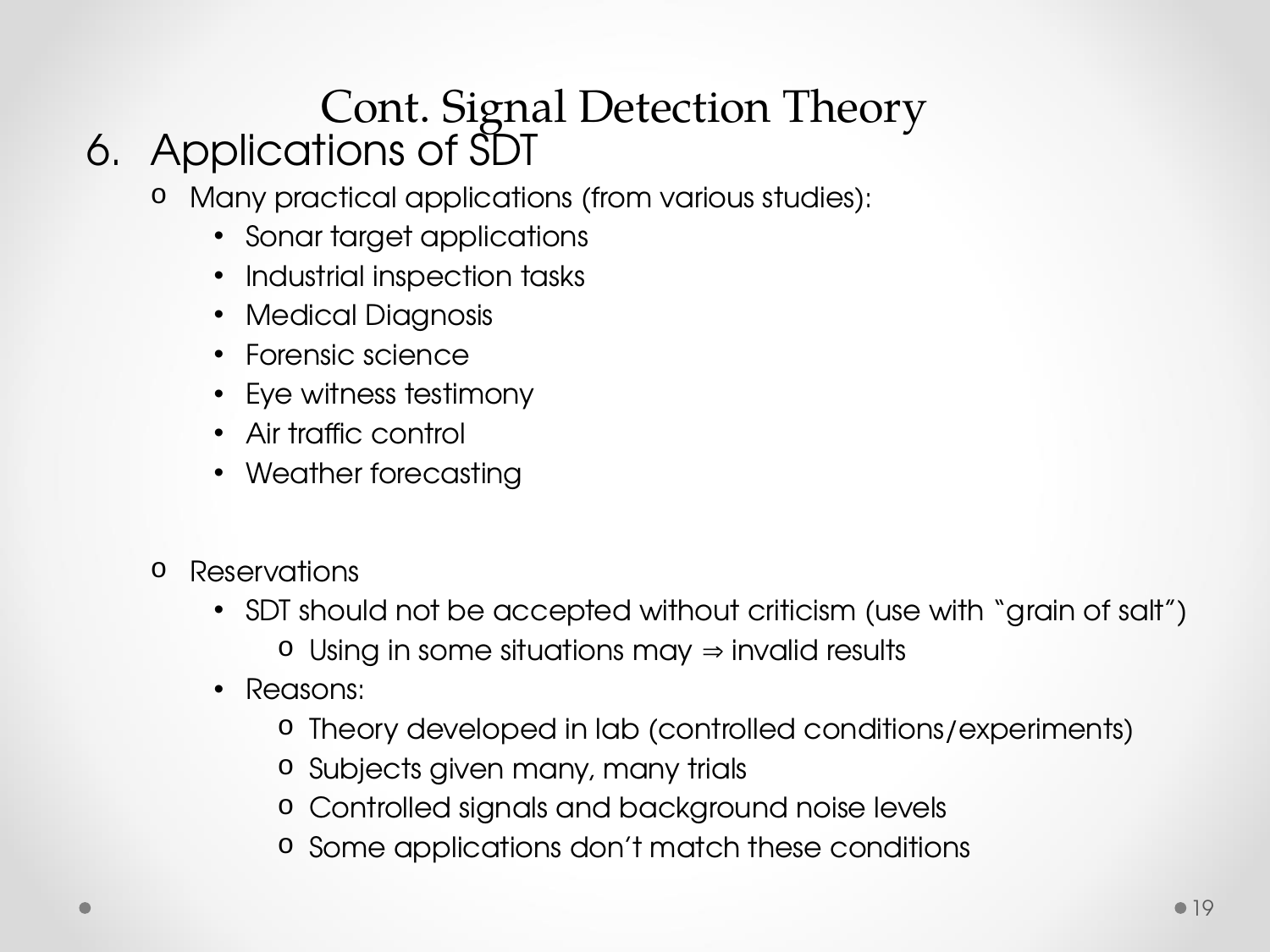

# Cont. Signal Detection Theory

Applications of SDT
Many practical applications (from various studies):
Sonar target applications
Industrial inspection tasks
Medical Diagnosis
Forensic science
Eye witness testimony
Air traffic control
Weather forecasting

Reservations
SDT should not be accepted without criticism (use with “grain of salt”)
Using in some situations may ⇒ invalid results
Reasons:
Theory developed in lab (controlled conditions/experiments)
Subjects given many, many trials
Controlled signals and background noise levels
Some applications don’t match these conditions

19